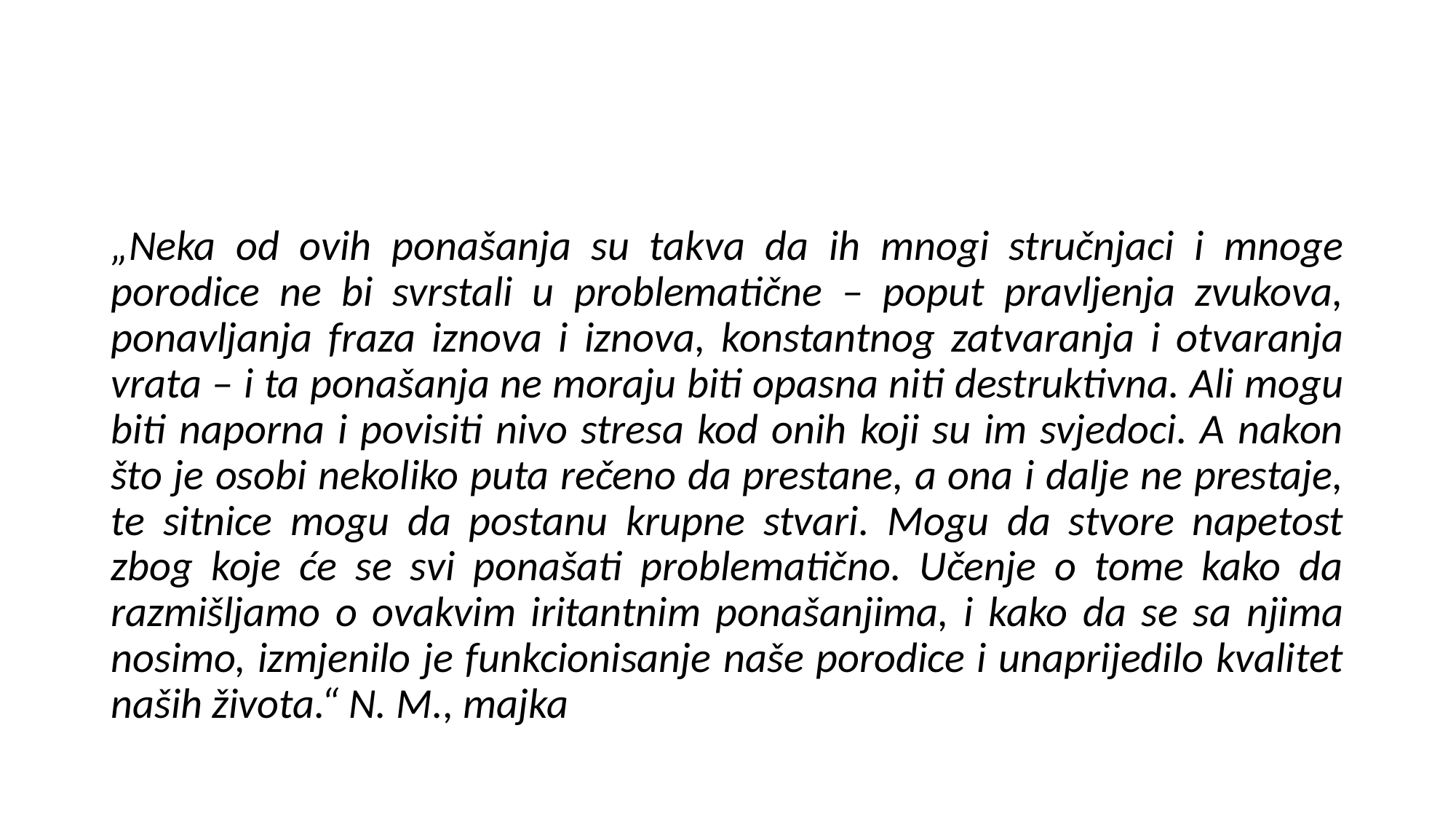

#
„Neka od ovih ponašanja su takva da ih mnogi stručnjaci i mnoge porodice ne bi svrstali u problematične – poput pravljenja zvukova, ponavljanja fraza iznova i iznova, konstantnog zatvaranja i otvaranja vrata – i ta ponašanja ne moraju biti opasna niti destruktivna. Ali mogu biti naporna i povisiti nivo stresa kod onih koji su im svjedoci. A nakon što je osobi nekoliko puta rečeno da prestane, a ona i dalje ne prestaje, te sitnice mogu da postanu krupne stvari. Mogu da stvore napetost zbog koje će se svi ponašati problematično. Učenje o tome kako da razmišljamo o ovakvim iritantnim ponašanjima, i kako da se sa njima nosimo, izmjenilo je funkcionisanje naše porodice i unaprijedilo kvalitet naših života.“ N. M., majka